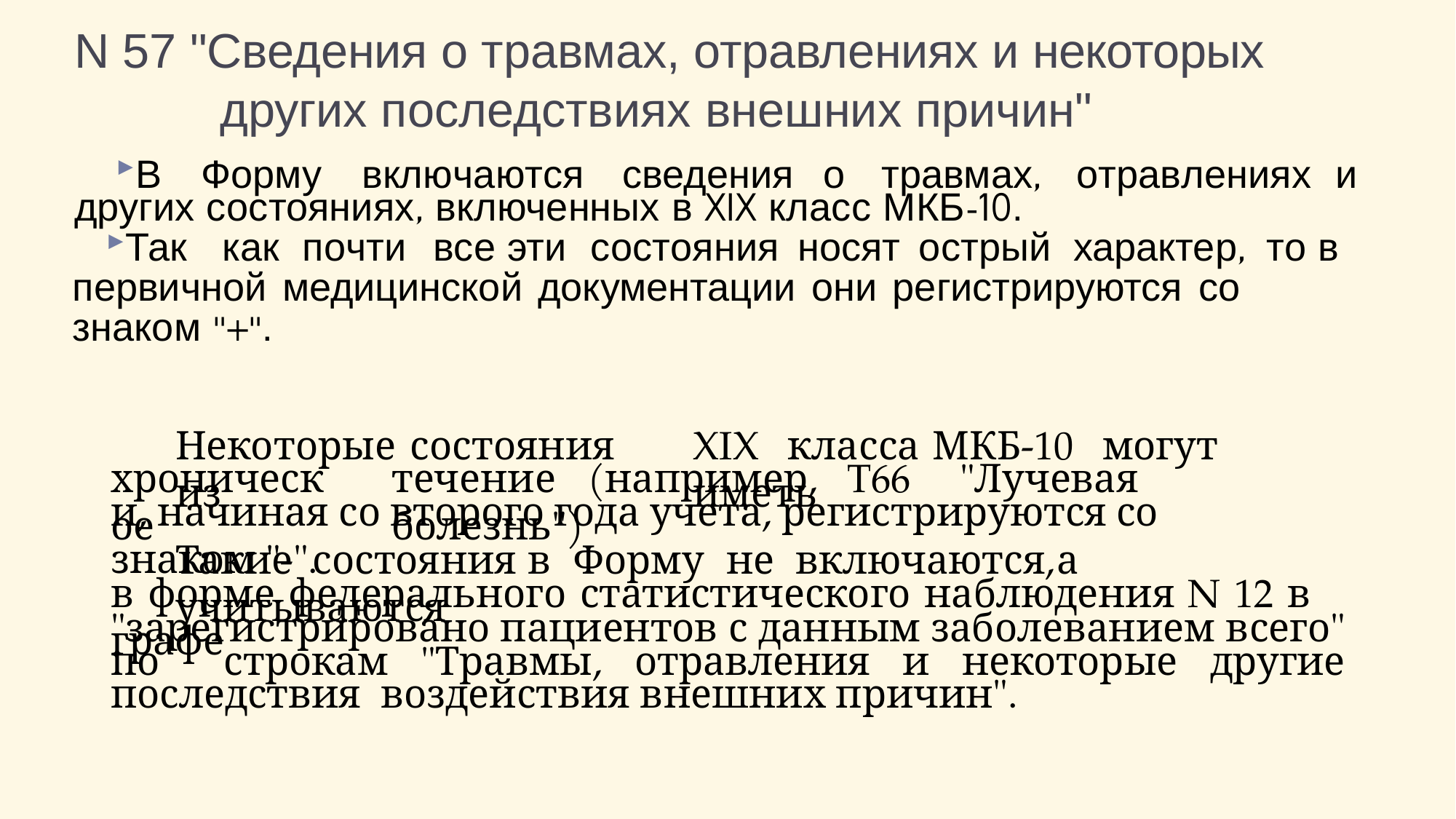

# N 57 "Сведения о травмах, отравлениях и некоторых  других последствиях внешних причин"
В	Форму	включаются	сведения	о	травмах,	отравлениях  и других состояниях, включенных в XIX класс МКБ-10.
Так	как	почти	все	эти	состояния	носят	острый	характер,	то в первичной медицинской документации они регистрируются со  знаком "+".
Некоторые	состояния	из
XIX	класса	МКБ-10	могут	иметь
хроническое
течение	(например,	T66	"Лучевая	болезнь")
и, начиная со второго года учета, регистрируются со знаком "-".
Такие	состояния	в	Форму	не	включаются,	а	учитываются
в форме федерального статистического наблюдения N 12 в графе
"зарегистрировано пациентов с данным заболеванием всего" по  строкам "Травмы, отравления и некоторые другие последствия  воздействия внешних причин".